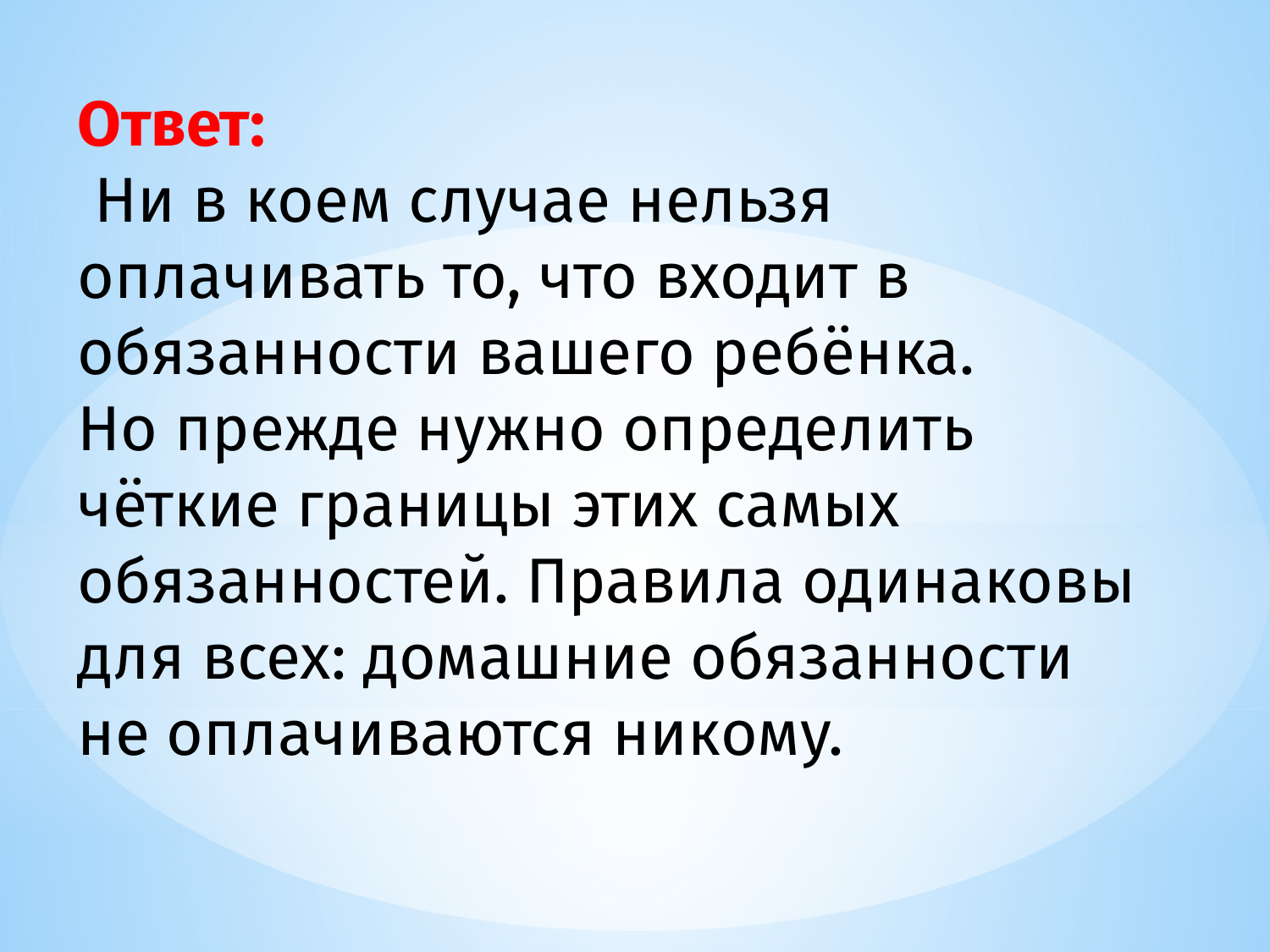

# Ответ:  Ни в коем случае нельзя оплачивать то, что входит в обязанности вашего ребёнка. Но прежде нужно определить чёткие границы этих самых обязанностей. Правила одинаковы для всех: домашние обязанности не оплачиваются никому.